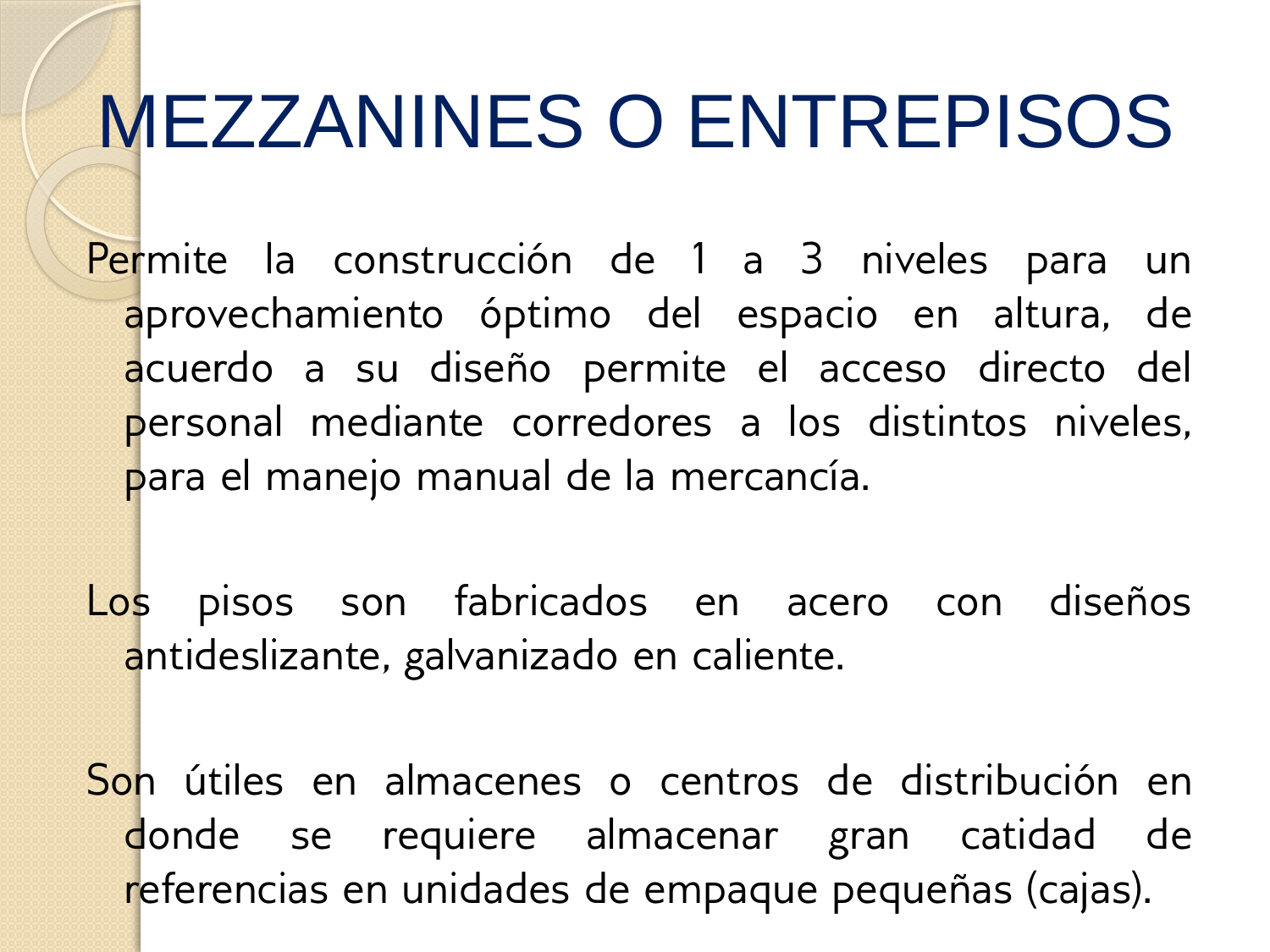

# MEZZANINES O ENTREPISOS
Permite la construcción de 1 a 3 niveles para un aprovechamiento óptimo del espacio en altura, de acuerdo a su diseño permite el acceso directo del personal mediante corredores a los distintos niveles, para el manejo manual de la mercancía.

Los pisos son fabricados en acero con diseños antideslizante, galvanizado en caliente.

Son útiles en almacenes o centros de distribución en donde se requiere almacenar gran catidad de referencias en unidades de empaque pequeñas (cajas).